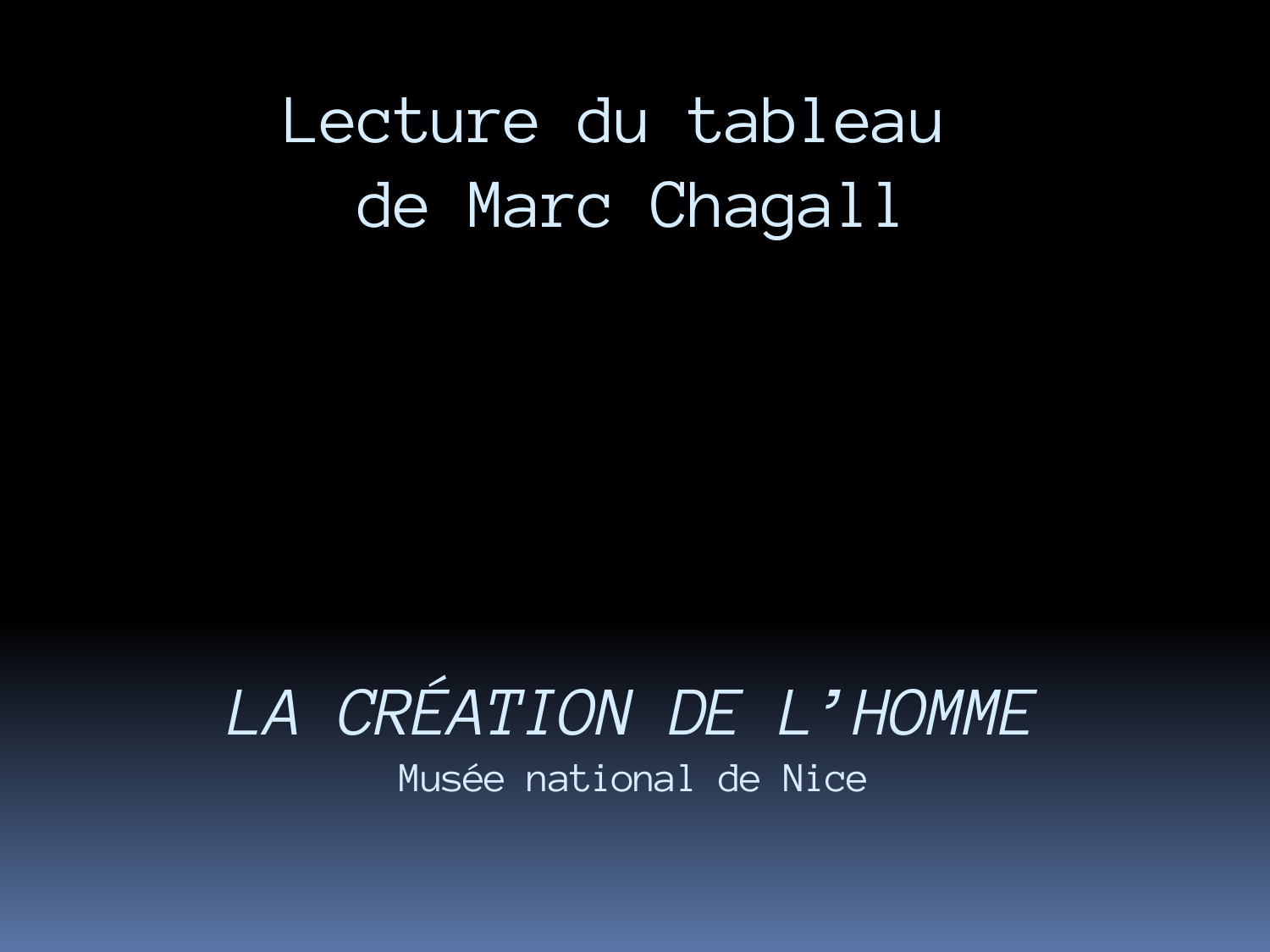

Lecture du tableau
de Marc Chagall
LA CRÉATION DE L’HOMME
Musée national de Nice